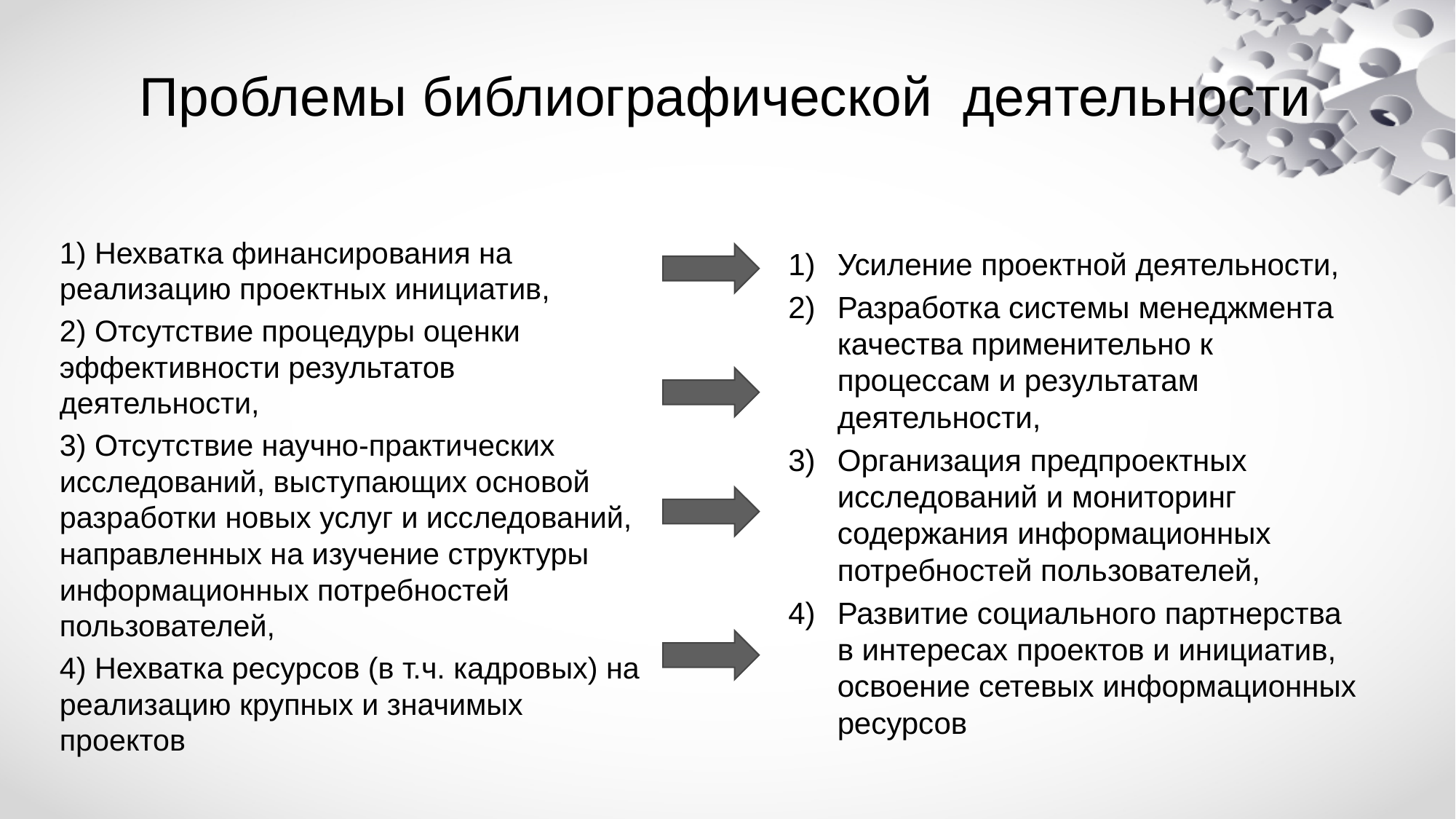

# Проблемы библиографической  деятельности
1) Нехватка финансирования на реализацию проектных инициатив,
2) Отсутствие процедуры оценки эффективности результатов деятельности,
3) Отсутствие научно-практических исследований, выступающих основой разработки новых услуг и исследований, направленных на изучение структуры информационных потребностей пользователей,
4) Нехватка ресурсов (в т.ч. кадровых) на реализацию крупных и значимых проектов

Усиление проектной деятельности,
Разработка системы менеджмента качества применительно к процессам и результатам деятельности,
Организация предпроектных исследований и мониторинг содержания информационных потребностей пользователей,
Развитие социального партнерства в интересах проектов и инициатив, освоение сетевых информационных ресурсов